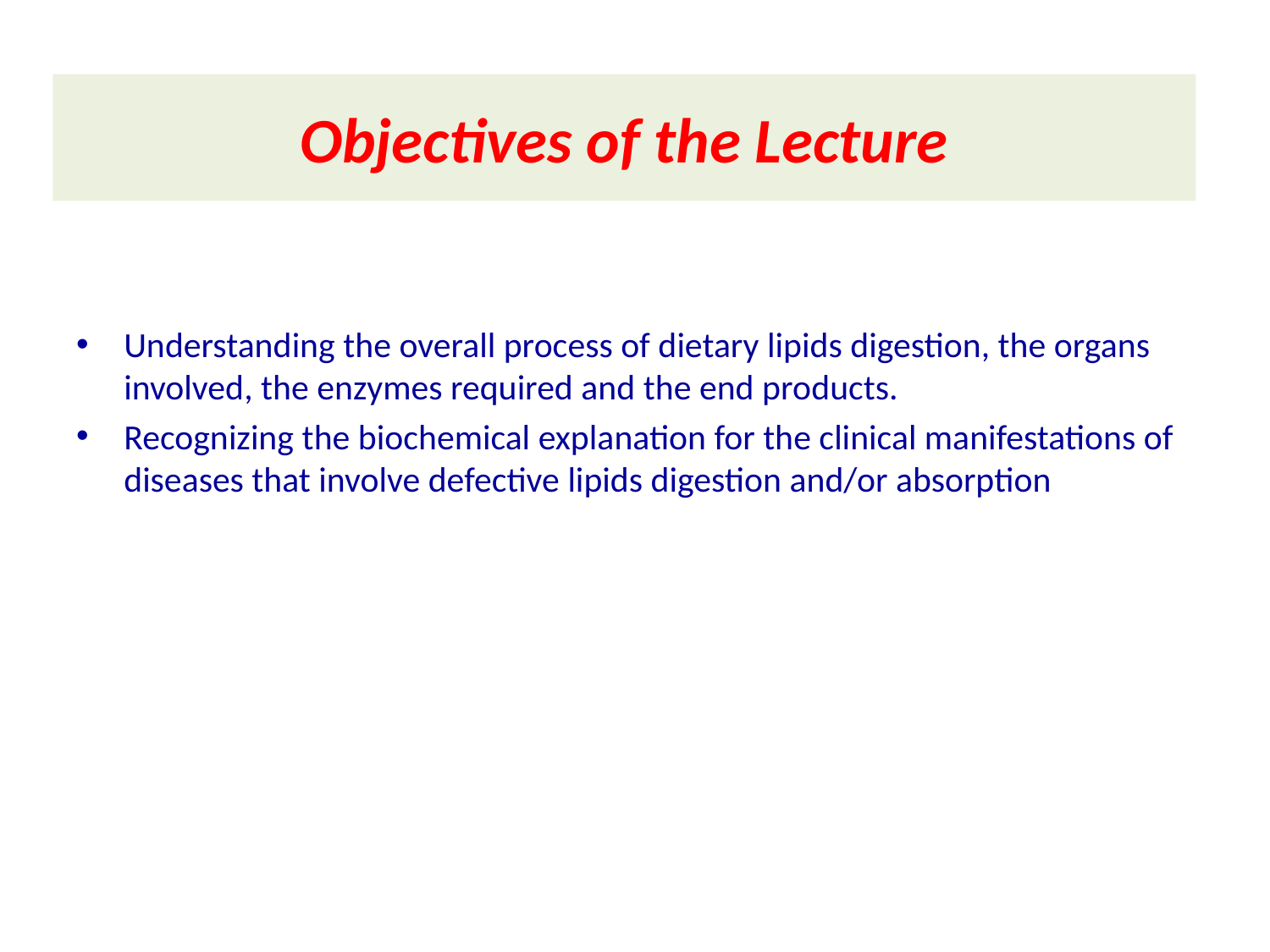

# Objectives of the Lecture

Understanding the overall process of dietary lipids digestion, the organs involved, the enzymes required and the end products.
Recognizing the biochemical explanation for the clinical manifestations of diseases that involve defective lipids digestion and/or absorption